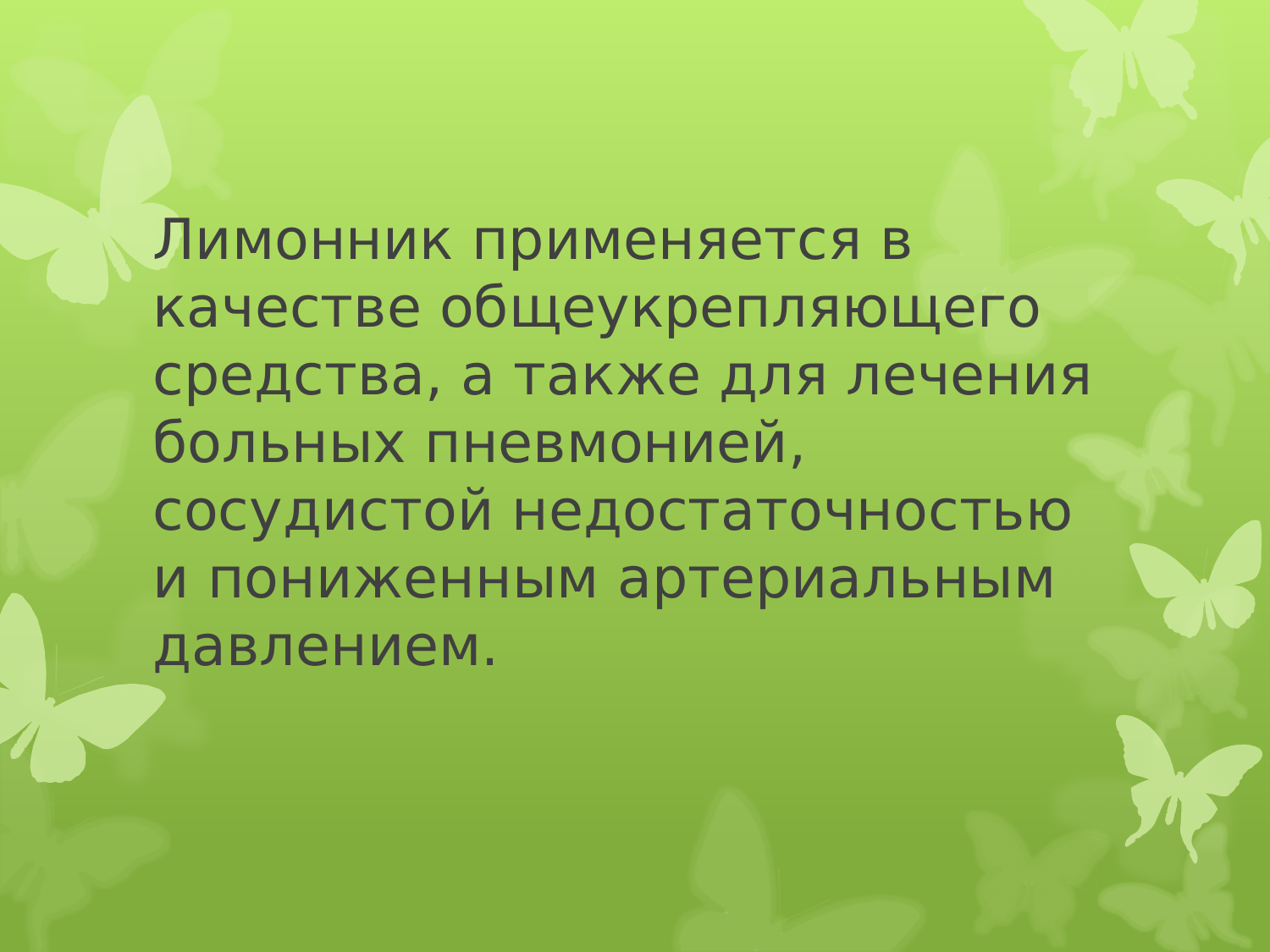

# Лимонник применяется в качестве общеукрепляющего средства, а также для лечения больных пневмонией, сосудистой недостаточностью и пониженным артериальным давлением.